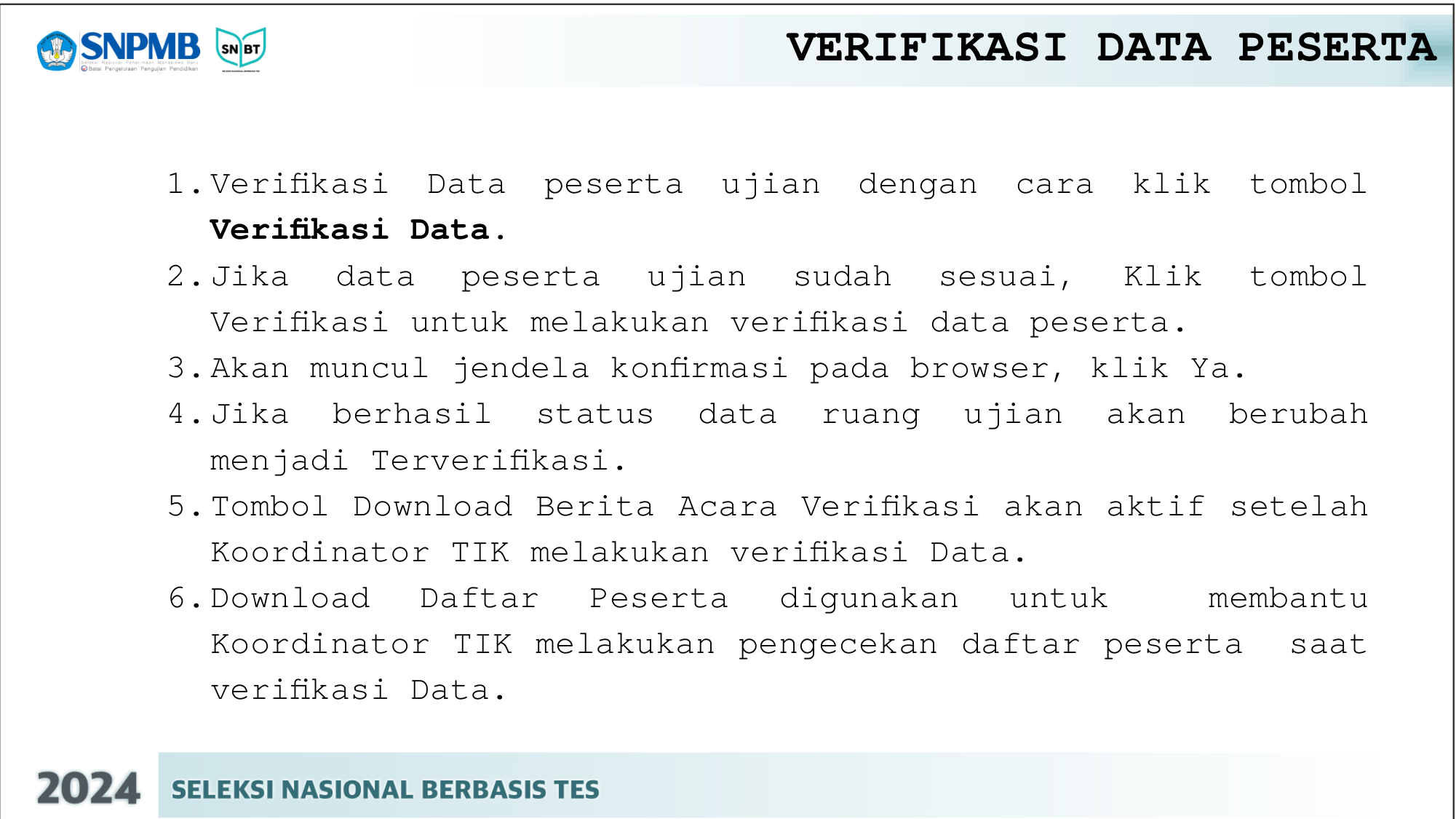

# VERIFIKASI DATA PESERTA
Verifikasi Data peserta ujian dengan cara klik tombol Verifikasi Data.
Jika data peserta ujian sudah sesuai, Klik tombol Verifikasi untuk melakukan verifikasi data peserta.
Akan muncul jendela konfirmasi pada browser, klik Ya.
Jika berhasil status data ruang ujian akan berubah menjadi Terverifikasi.
Tombol Download Berita Acara Verifikasi akan aktif setelah Koordinator TIK melakukan verifikasi Data.
Download Daftar Peserta digunakan untuk  membantu Koordinator TIK melakukan pengecekan daftar peserta  saat verifikasi Data.